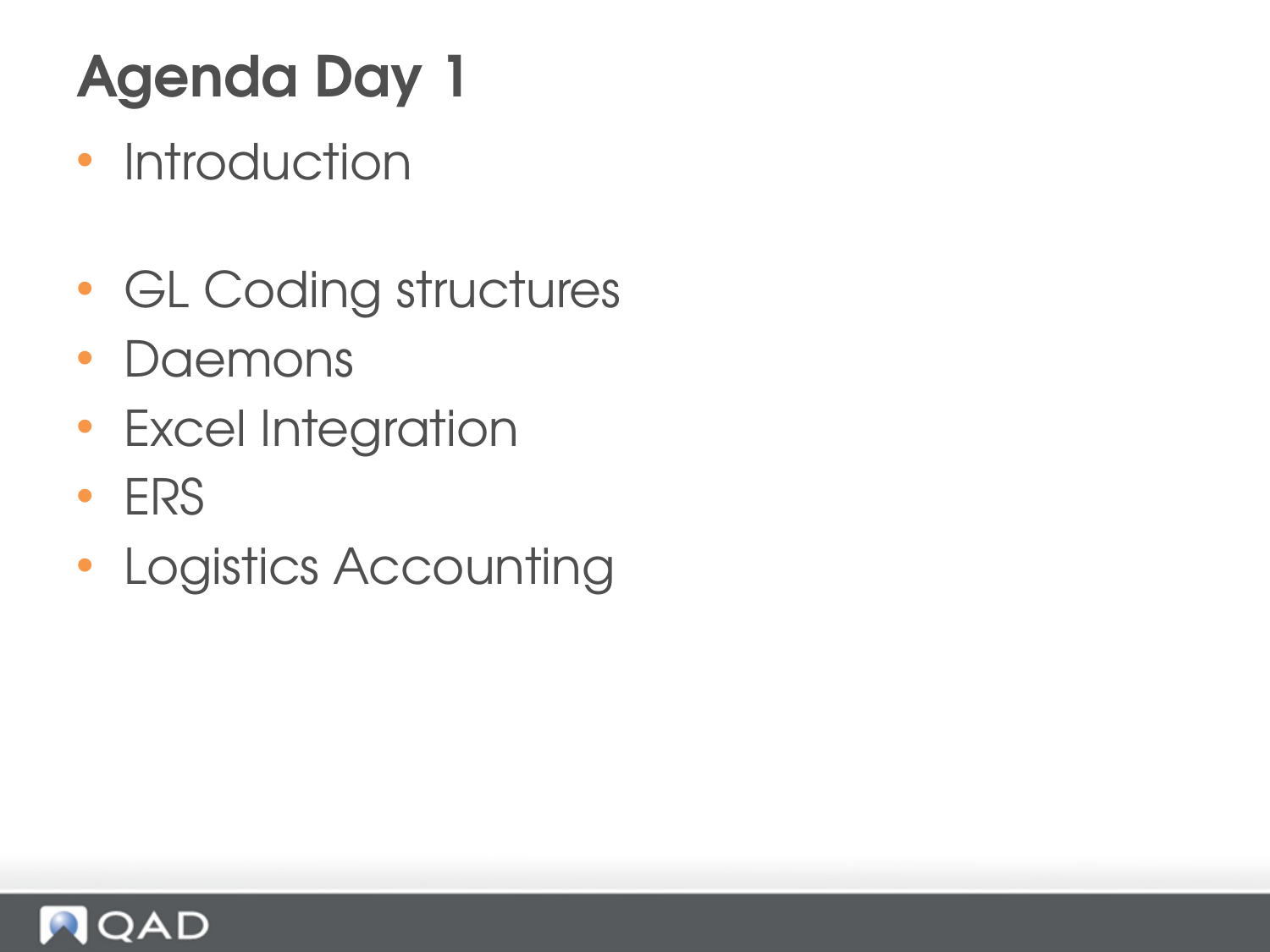

# Agenda Day 1
Introduction

GL Coding structures
Daemons
Excel Integration
ERS
Logistics Accounting